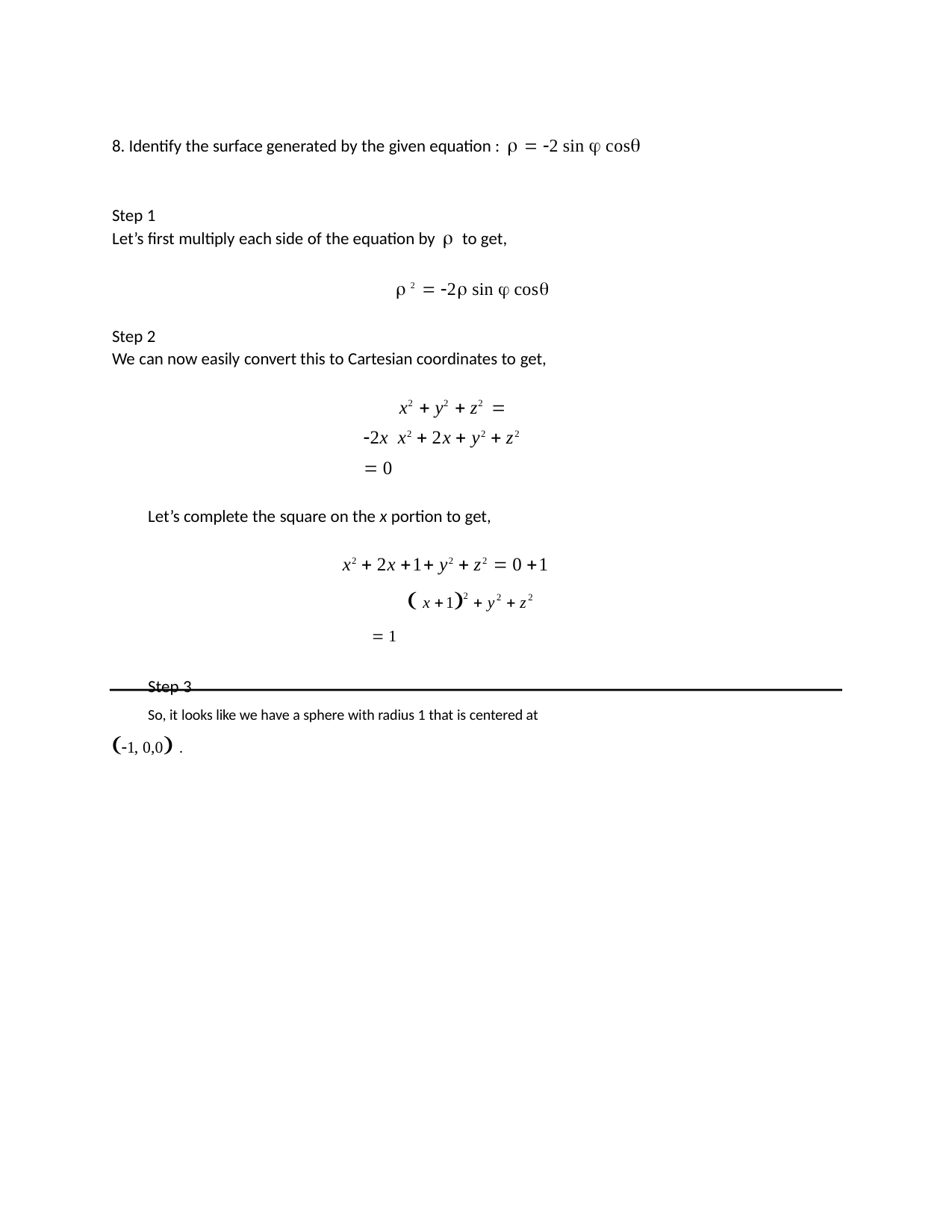

8. Identify the surface generated by the given equation : ρ = −2 sin ϕ cosθ

Step 1
Let’s first multiply each side of the equation by ρ to get,

ρ 2  = −2ρ sin ϕ cosθ

Step 2
We can now easily convert this to Cartesian coordinates to get,

x2 + y2 + z2 = −2x  x2  + 2x + y2  + z2  = 0

Let’s complete the square on the x portion to get,

x2  + 2x +1+ y2  + z2  = 0 +1
( x +1)2  + y2  + z2  = 1
Step 3
So, it looks like we have a sphere with radius 1 that is centered at (−1, 0,0) .